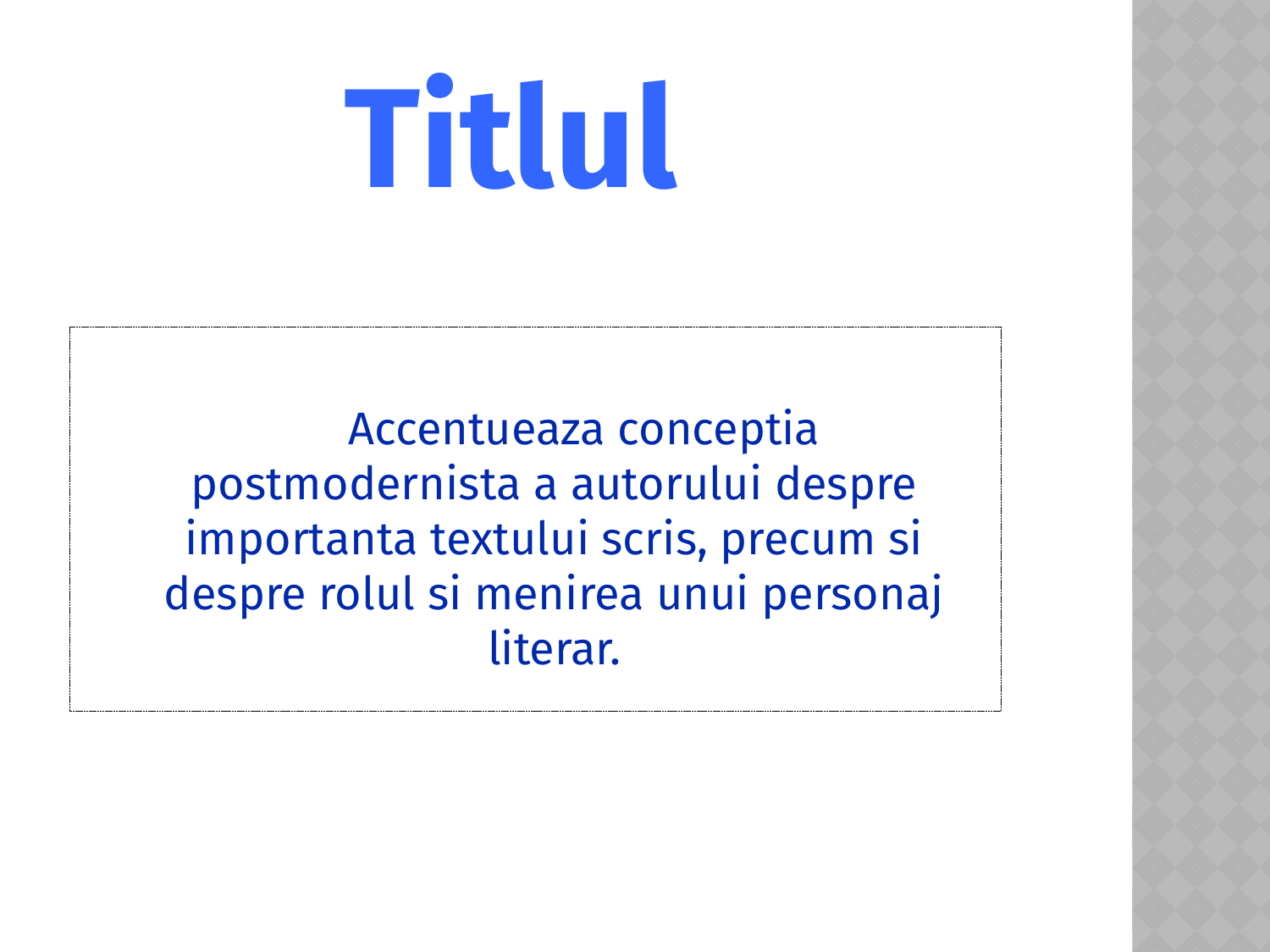

Titlul

        Accentueaza conceptia postmodernista a autorului despre importanta textului scris, precum si despre rolul si menirea unui personaj literar.